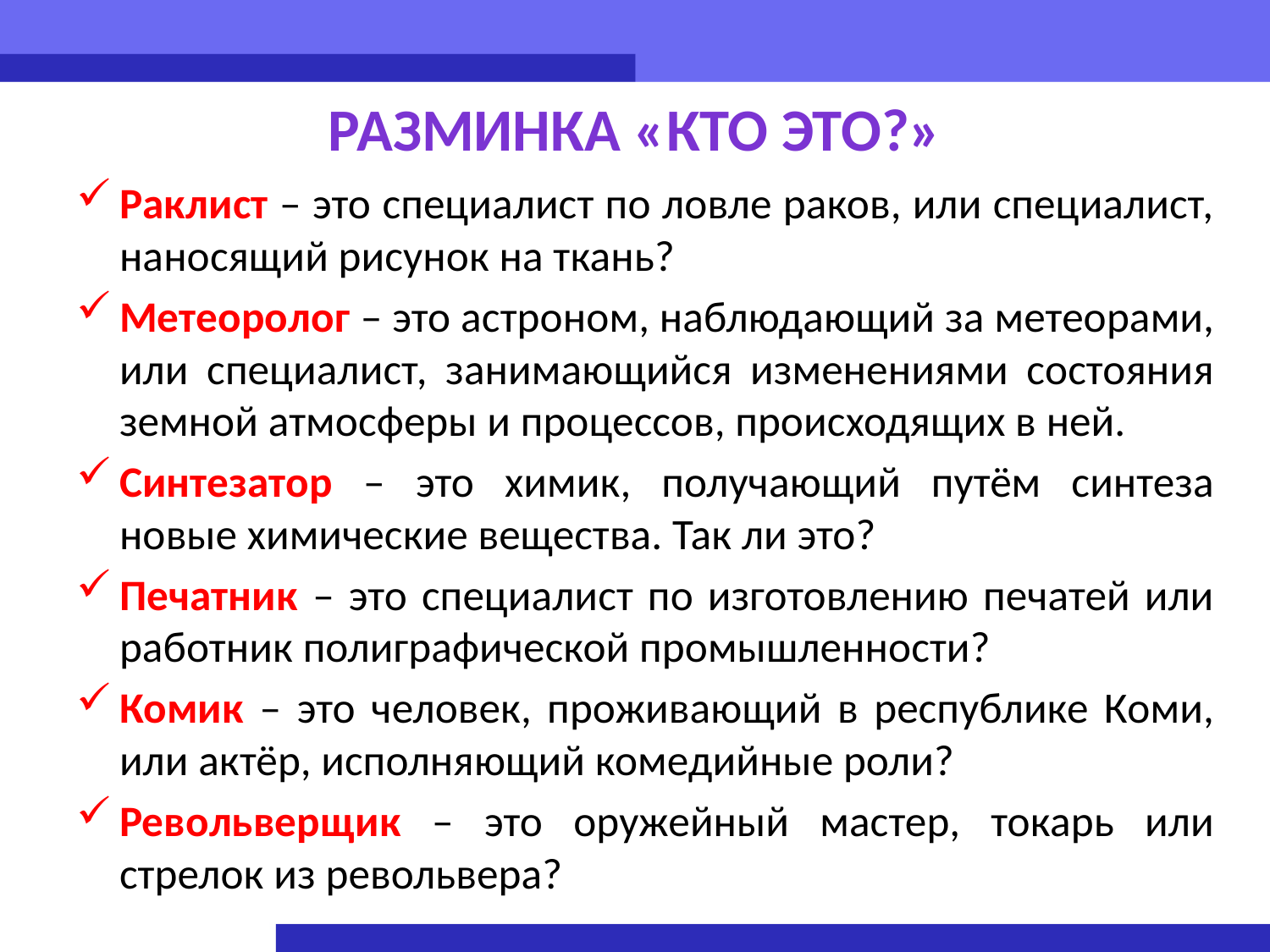

# Разминка «Кто это?»
Раклист – это специалист по ловле раков, или специалист, наносящий рисунок на ткань?
Метеоролог – это астроном, наблюдающий за метеорами, или специалист, занимающийся изменениями состояния земной атмосферы и процессов, происходящих в ней.
Синтезатор – это химик, получающий путём синтеза новые химические вещества. Так ли это?
Печатник – это специалист по изготовлению печатей или работник полиграфической промышленности?
Комик – это человек, проживающий в республике Коми, или актёр, исполняющий комедийные роли?
Револьверщик – это оружейный мастер, токарь или стрелок из револьвера?